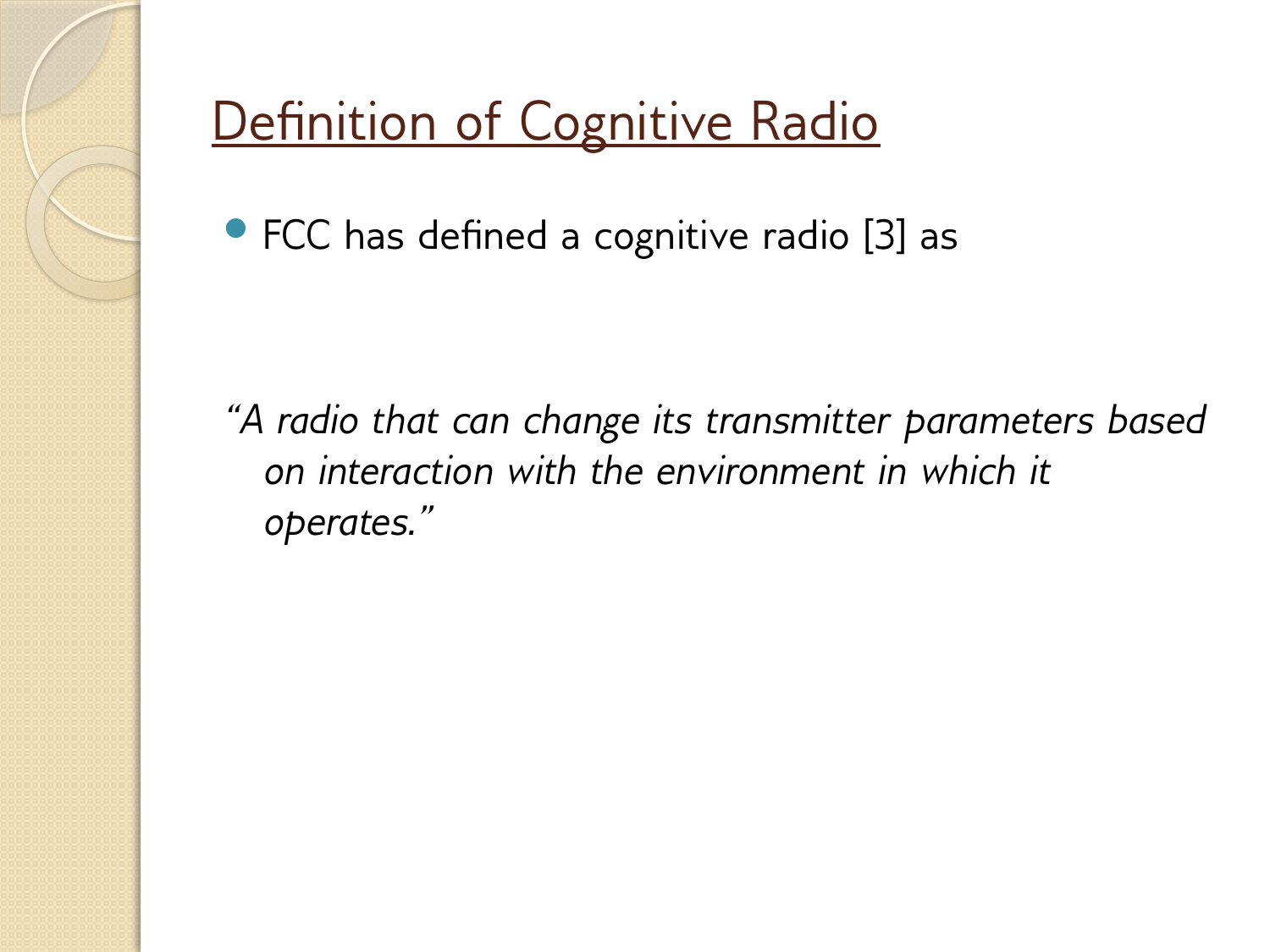

# Definition of Cognitive Radio
FCC has defined a cognitive radio [3] as

“A radio that can change its transmitter parameters based on interaction with the environment in which it operates.”